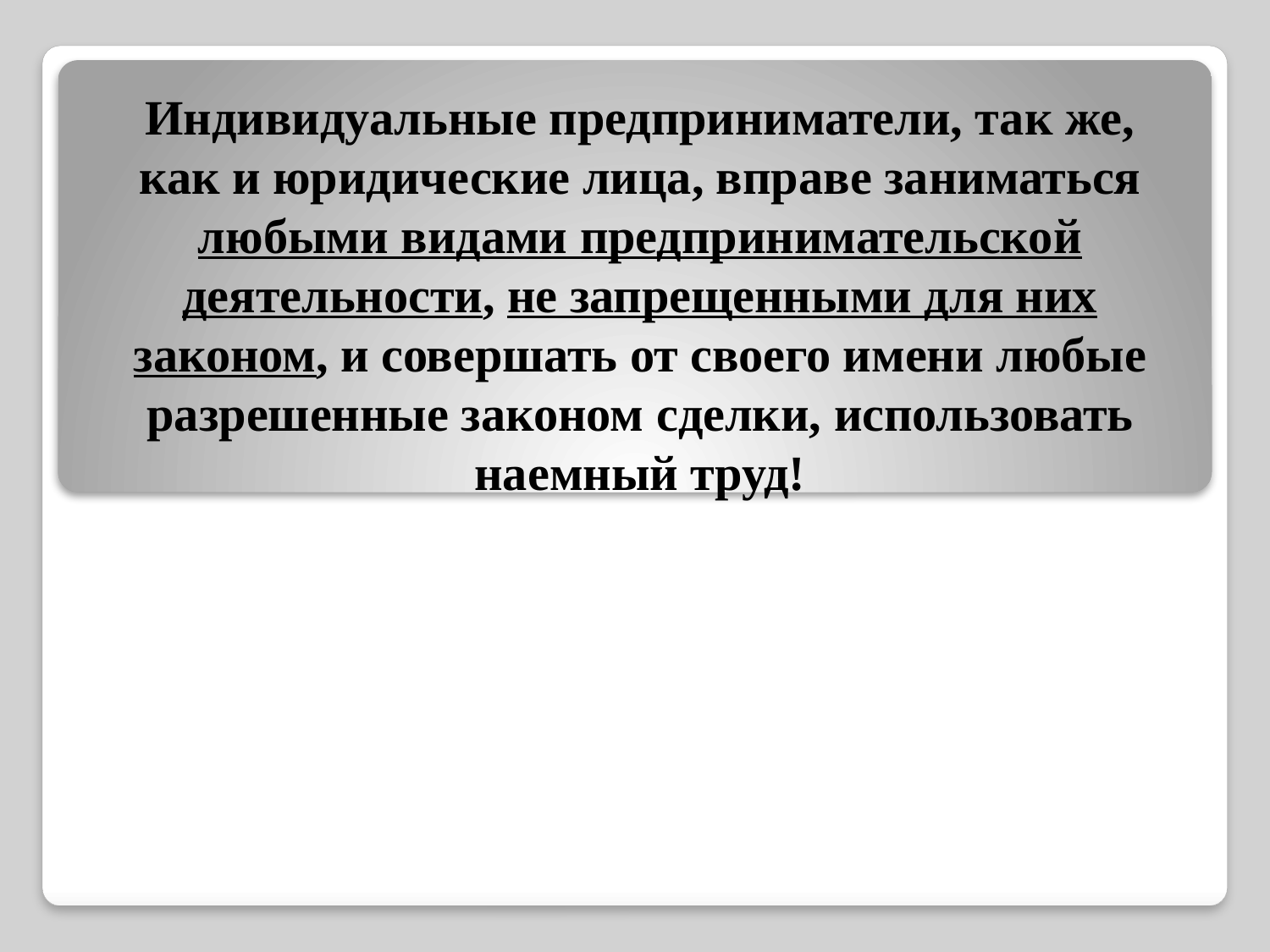

# Индивидуальные предприниматели, так же, как и юридические лица, вправе заниматься любыми видами предпринимательской деятельности, не запрещенными для них законом, и совершать от своего имени любые разрешенные законом сделки, использовать наемный труд!